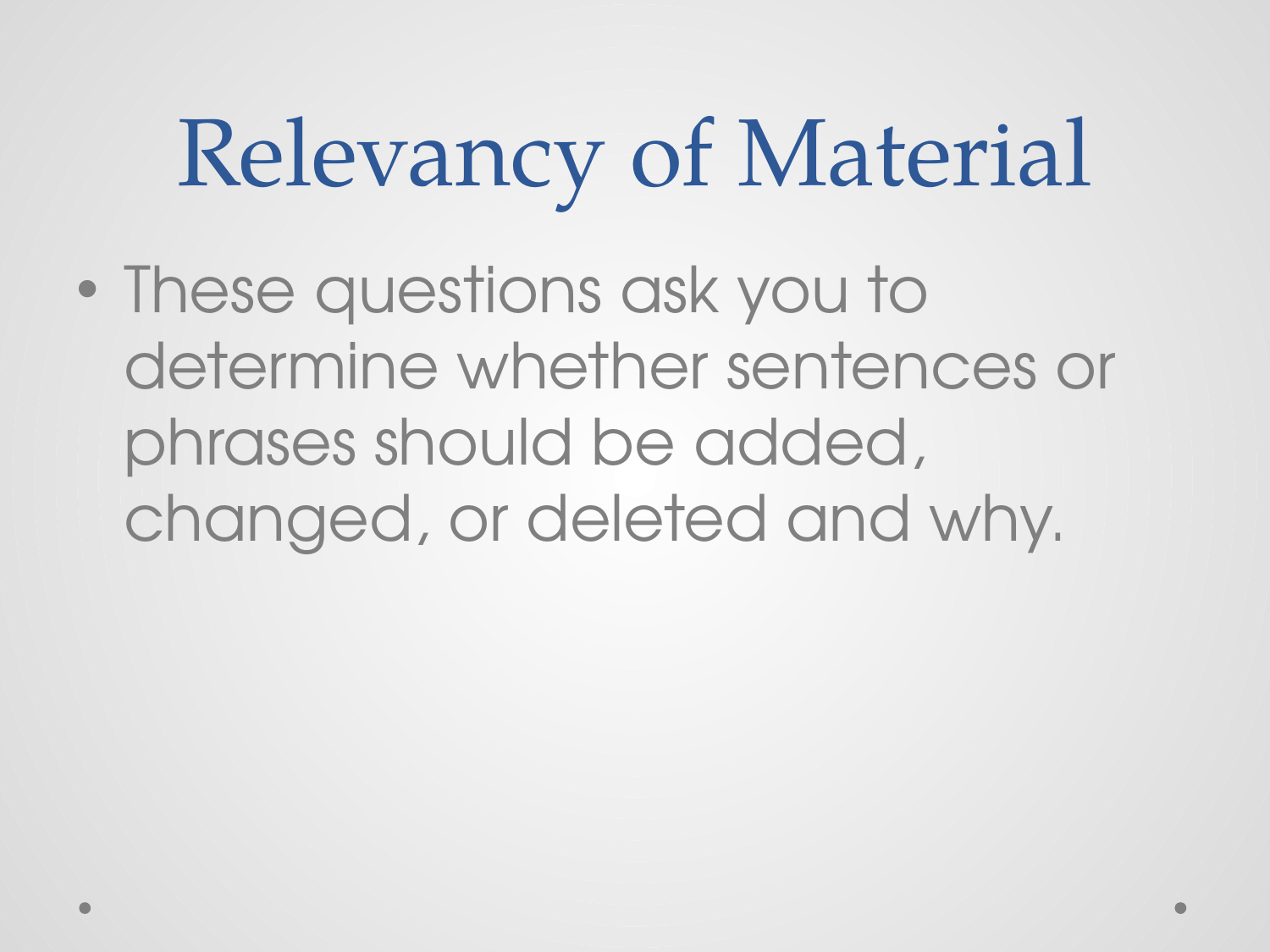

# Relevancy of Material
These questions ask you to determine whether sentences or phrases should be added, changed, or deleted and why.